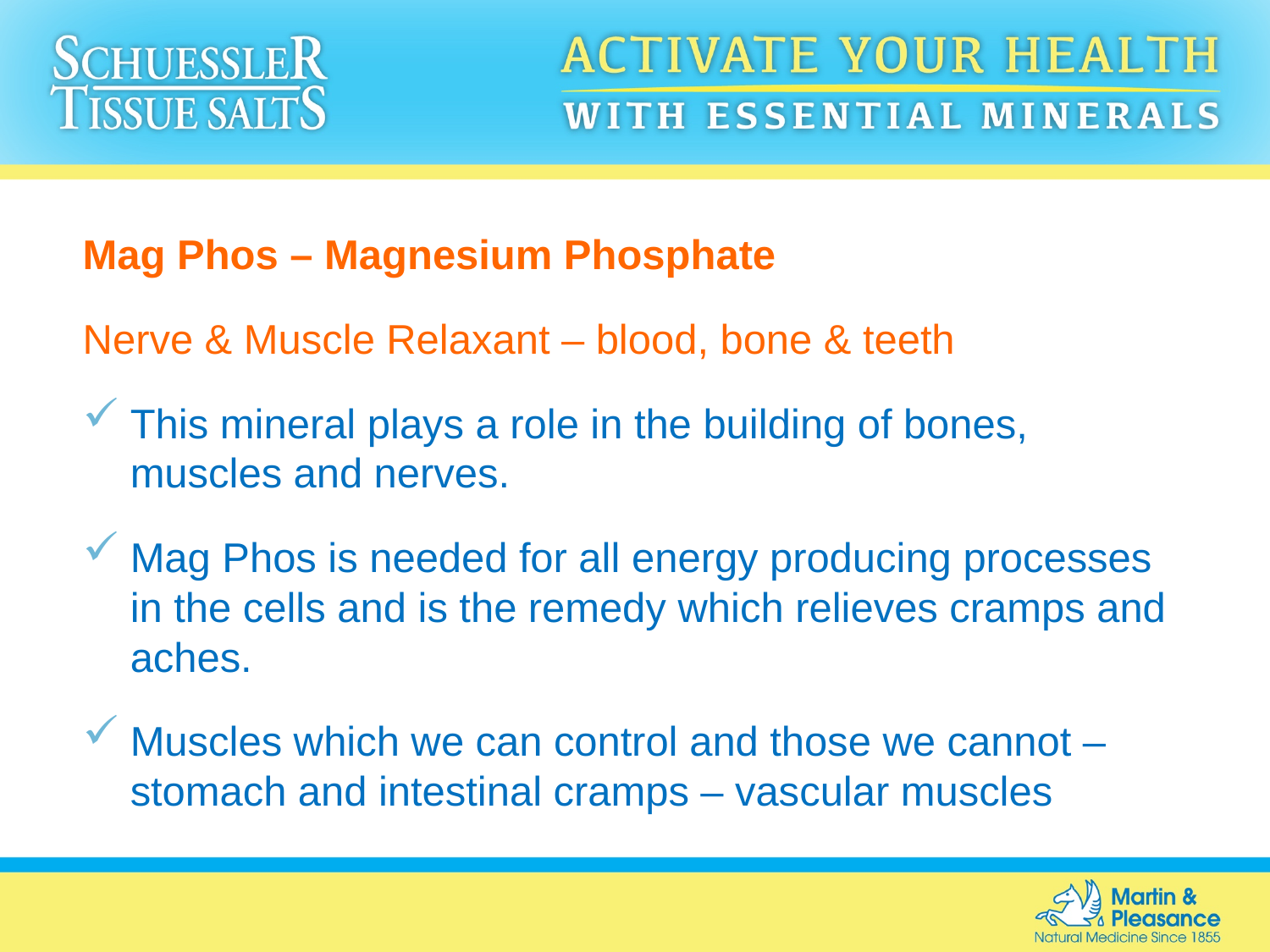

#
Mag Phos – Magnesium Phosphate
Nerve & Muscle Relaxant – blood, bone & teeth
This mineral plays a role in the building of bones, muscles and nerves.
Mag Phos is needed for all energy producing processes in the cells and is the remedy which relieves cramps and aches.
Muscles which we can control and those we cannot – stomach and intestinal cramps – vascular muscles